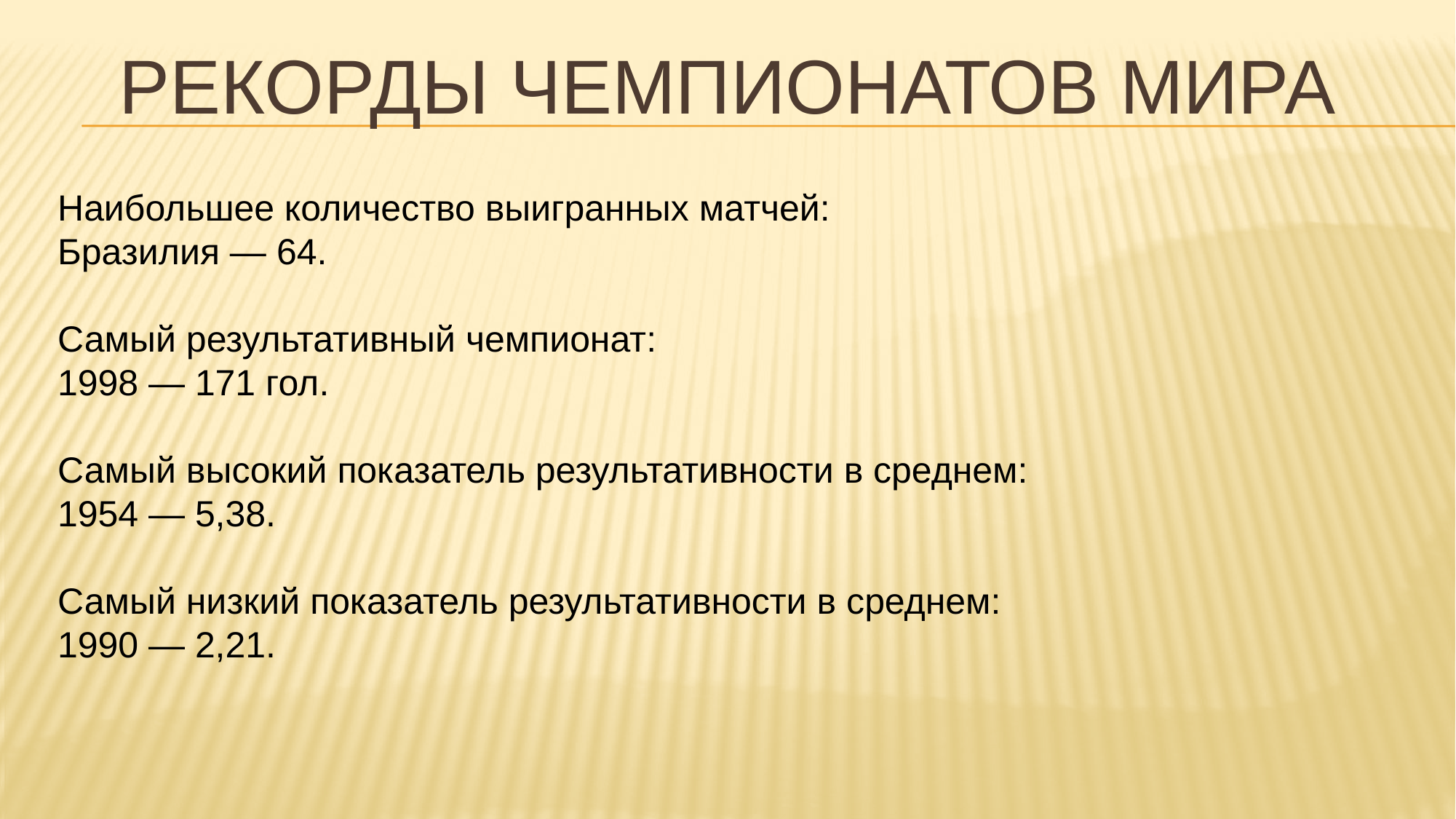

# Рекорды чемпионатов мира
Наибольшее количество выигранных матчей:
Бразилия — 64.

Самый результативный чемпионат:
1998 — 171 гол.

Самый высокий показатель результативности в среднем:
1954 — 5,38.

Самый низкий показатель результативности в среднем:
1990 — 2,21.